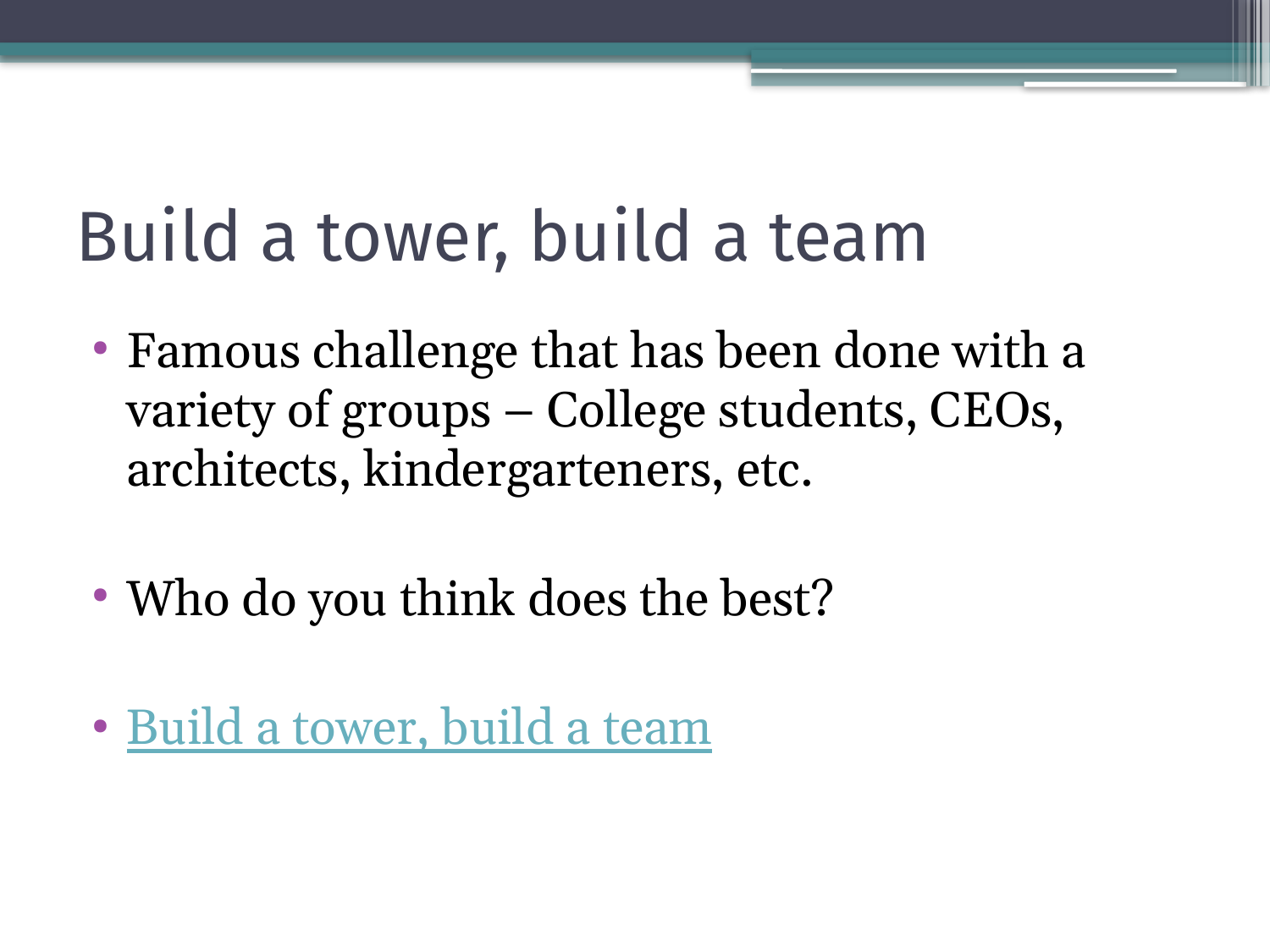

# Build a tower, build a team
Famous challenge that has been done with a variety of groups – College students, CEOs, architects, kindergarteners, etc.

Who do you think does the best?

Build a tower, build a team